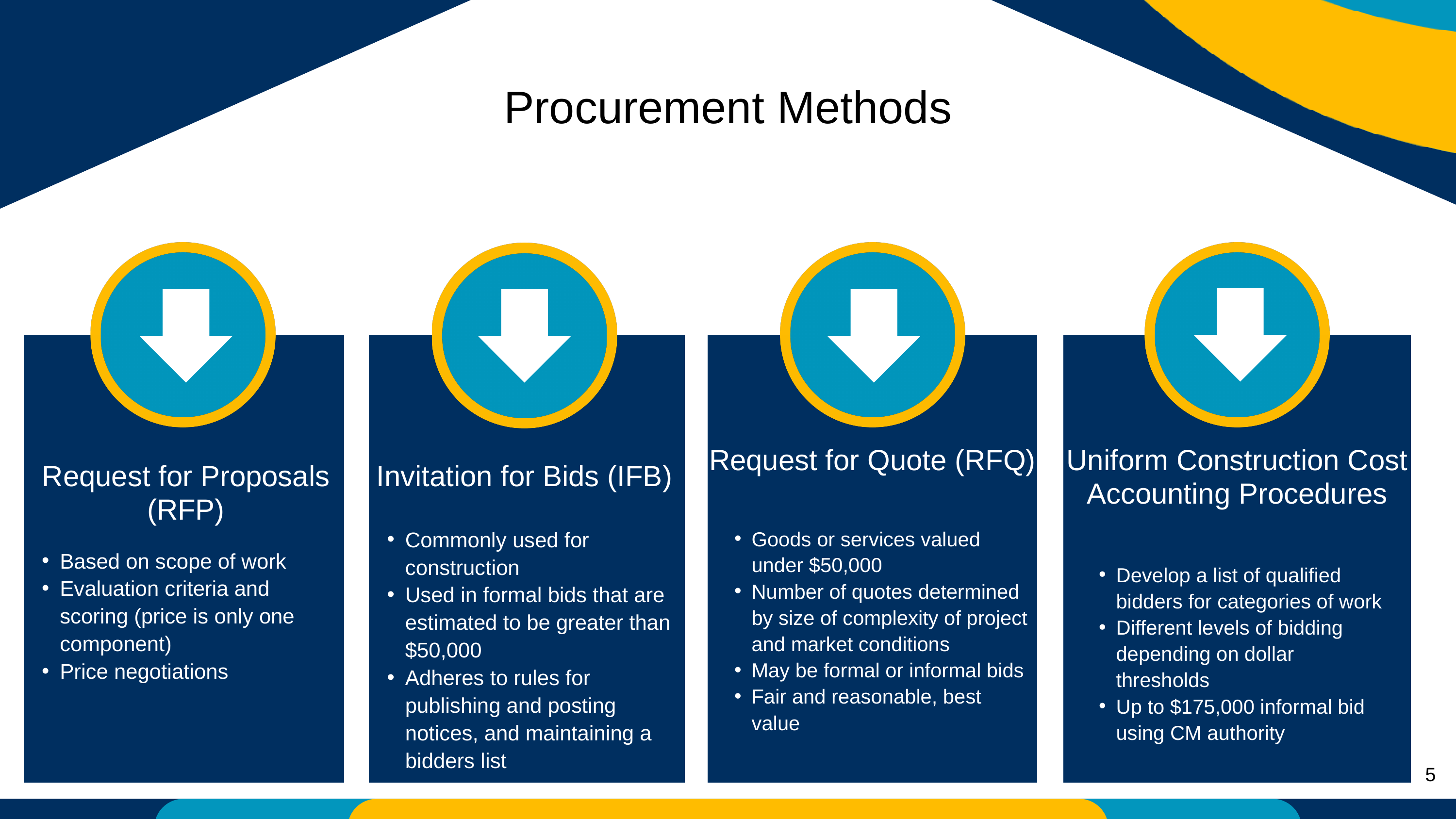

Procurement Methods

Request for Quote (RFQ)
Uniform Construction Cost Accounting Procedures
Request for Proposals (RFP)
Invitation for Bids (IFB)
Commonly used for construction
Used in formal bids that are estimated to be greater than $50,000
Adheres to rules for publishing and posting notices, and maintaining a bidders list

Goods or services valued under $50,000
Number of quotes determined by size of complexity of project and market conditions
May be formal or informal bids
Fair and reasonable, best value

Based on scope of work
Evaluation criteria and scoring (price is only one component)
Price negotiations
Develop a list of qualified bidders for categories of work
Different levels of bidding depending on dollar thresholds
Up to $175,000 informal bid using CM authority
5